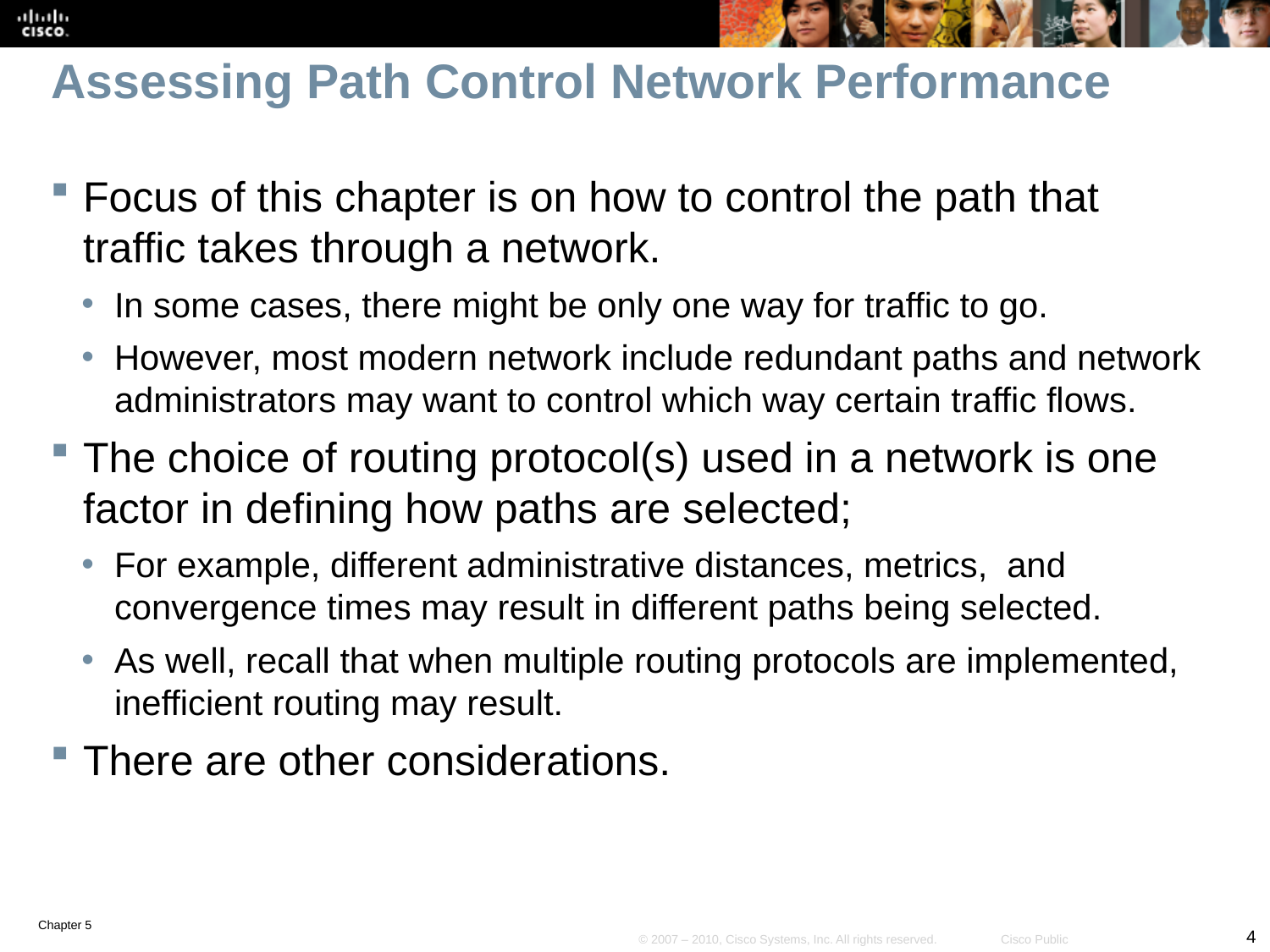

# Assessing Path Control Network Performance
Focus of this chapter is on how to control the path that traffic takes through a network.
In some cases, there might be only one way for traffic to go.
However, most modern network include redundant paths and network administrators may want to control which way certain traffic flows.
The choice of routing protocol(s) used in a network is one factor in defining how paths are selected;
For example, different administrative distances, metrics,  and convergence times may result in different paths being selected.
As well, recall that when multiple routing protocols are implemented, inefficient routing may result.
There are other considerations.